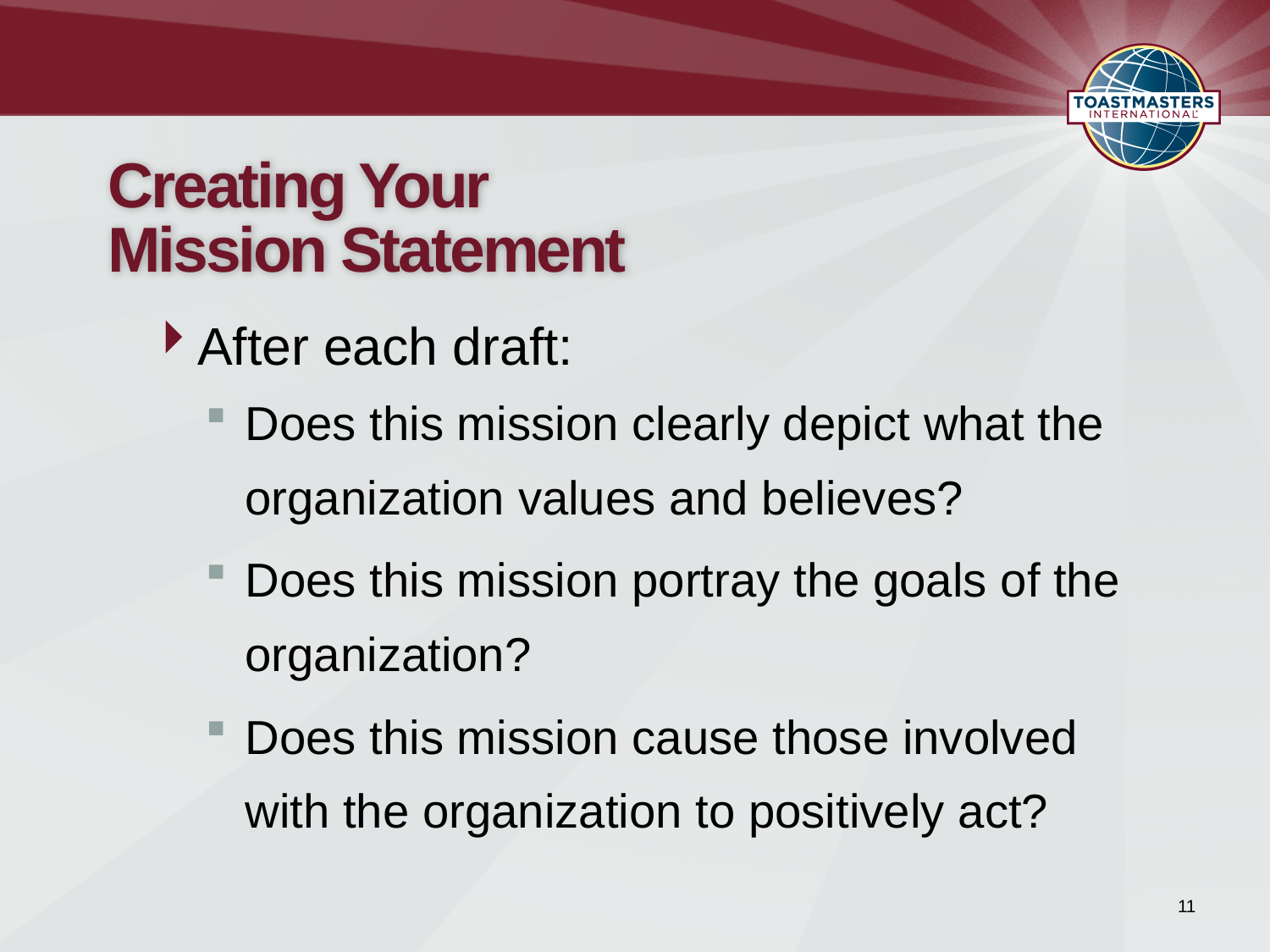

# Creating Your Mission Statement
After each draft:
Does this mission clearly depict what the organization values and believes?
Does this mission portray the goals of the organization?
Does this mission cause those involved with the organization to positively act?

11